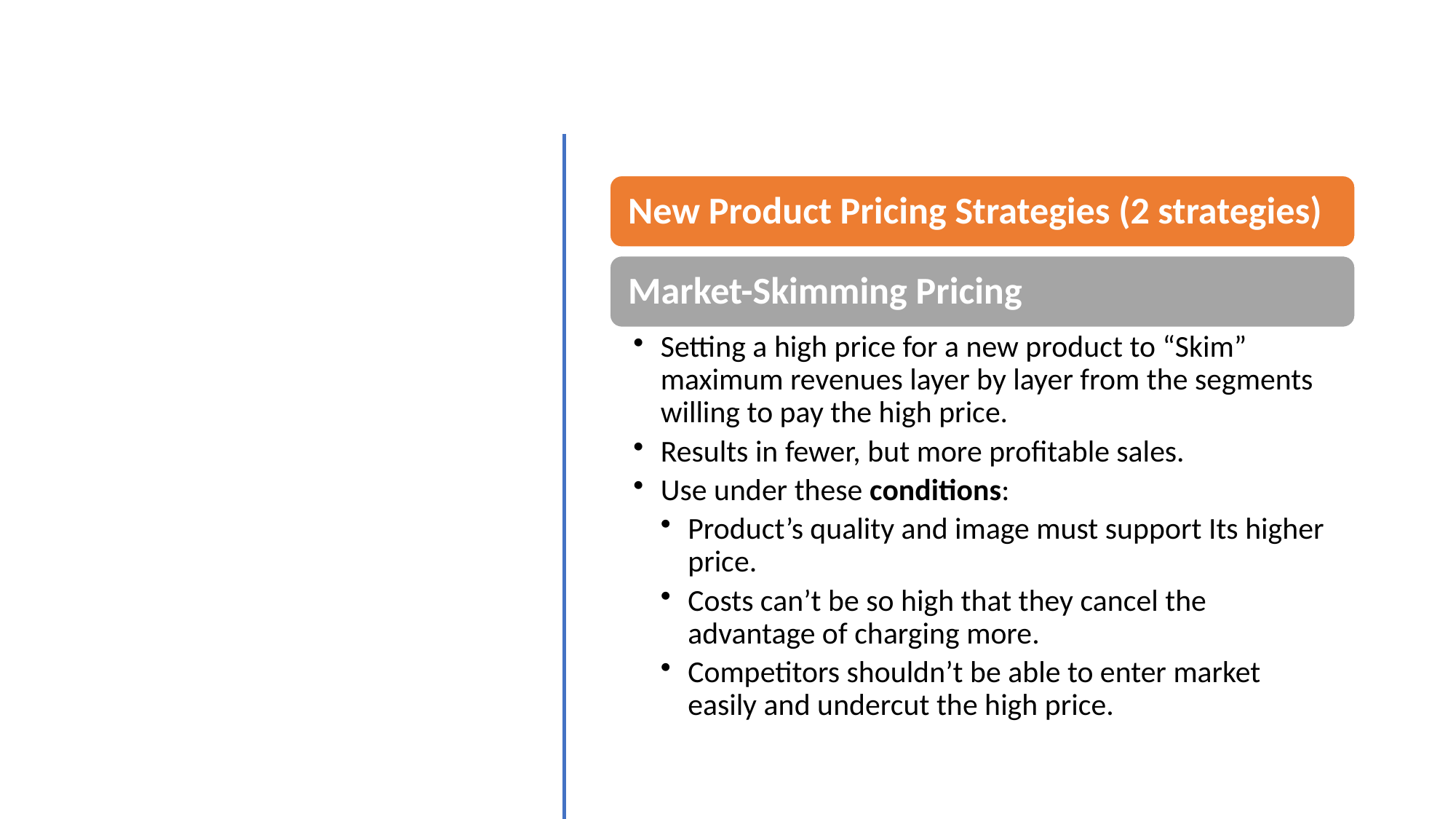

New Product Pricing Strategies (2 strategies)
Market-Skimming Pricing
Setting a high price for a new product to “Skim” maximum revenues layer by layer from the segments willing to pay the high price.
Results in fewer, but more profitable sales.
Use under these conditions:
Product’s quality and image must support Its higher price.
Costs can’t be so high that they cancel the advantage of charging more.
Competitors shouldn’t be able to enter market easily and undercut the high price.